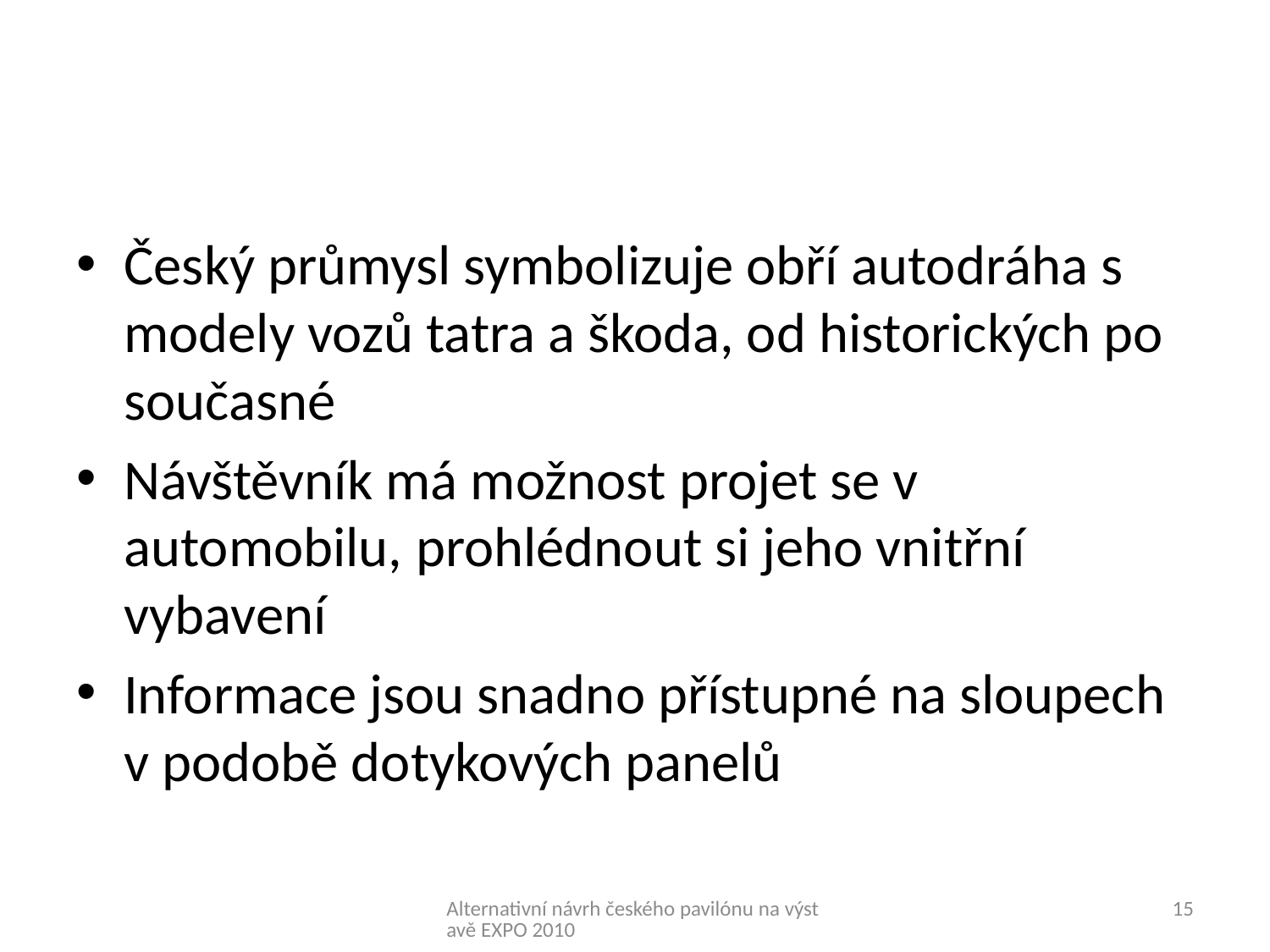

#
Český průmysl symbolizuje obří autodráha s modely vozů tatra a škoda, od historických po současné
Návštěvník má možnost projet se v automobilu, prohlédnout si jeho vnitřní vybavení
Informace jsou snadno přístupné na sloupech v podobě dotykových panelů
Alternativní návrh českého pavilónu na výstavě EXPO 2010
15